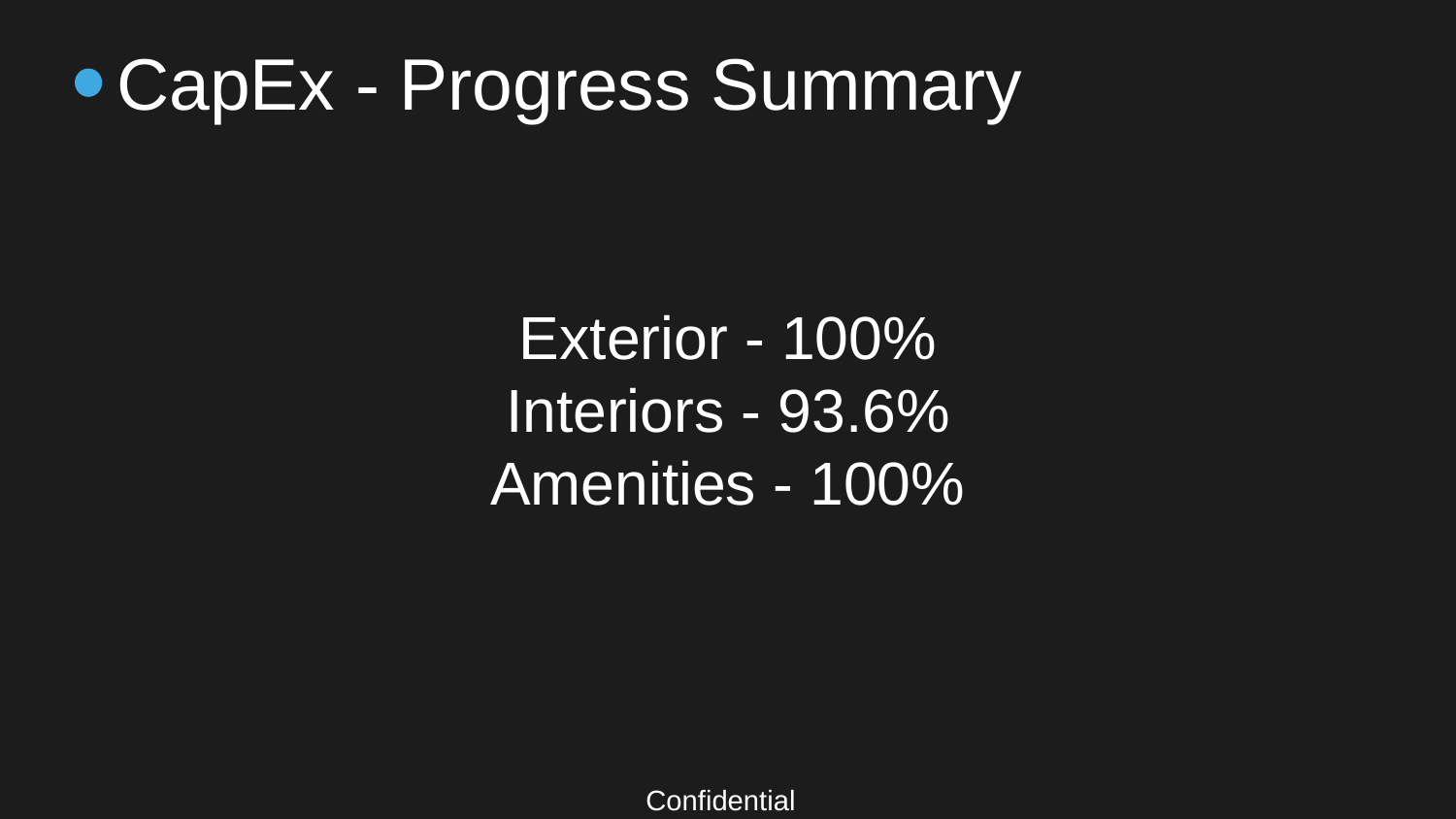

# CapEx - Progress Summary

Exterior - 100%
Interiors - 93.6%
Amenities - 100%
Confidential